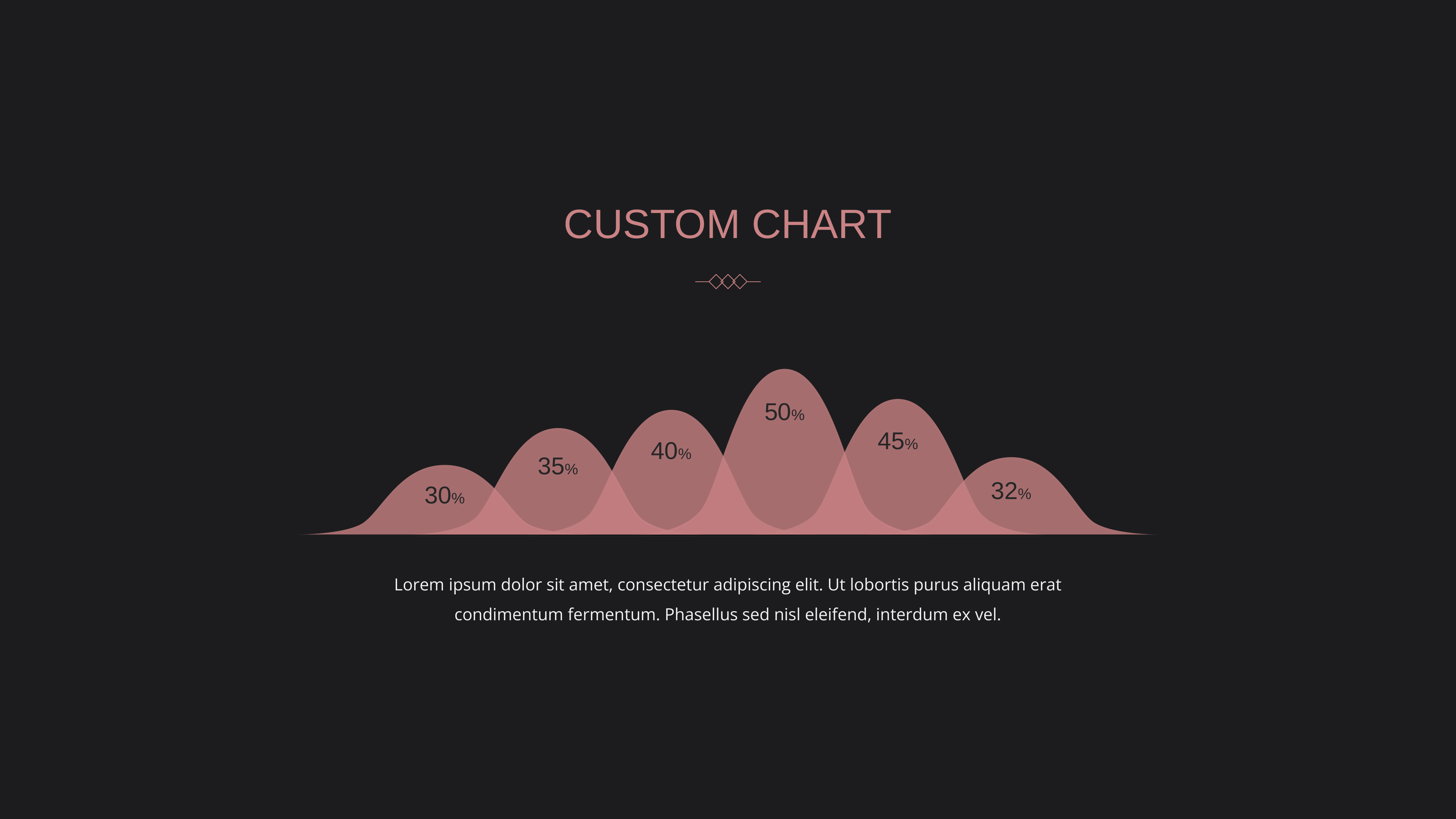

CUSTOM CHART

50%

45%

40%
35%

32%
30%
Lorem ipsum dolor sit amet, consectetur adipiscing elit. Ut lobortis purus aliquam erat condimentum fermentum. Phasellus sed nisl eleifend, interdum ex vel.